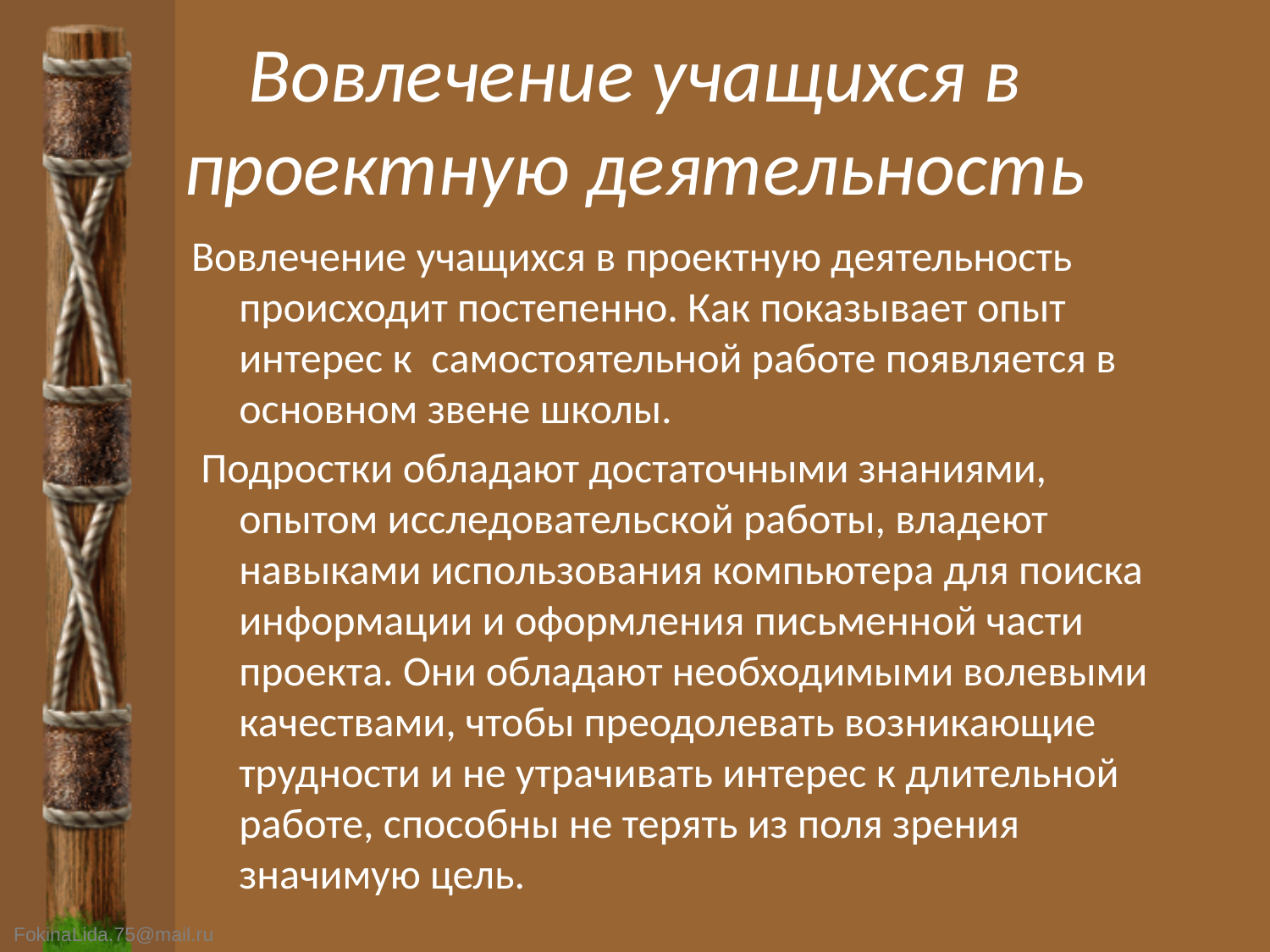

# Вовлечение учащихся в проектную деятельность
Вовлечение учащихся в проектную деятельность происходит постепенно. Как показывает опыт  интерес к  самостоятельной работе появляется в основном звене школы.
 Подростки обладают достаточными знаниями, опытом исследовательской работы, владеют навыками использования компьютера для поиска информации и оформления письменной части проекта. Они обладают необходимыми волевыми качествами, чтобы преодолевать возникающие трудности и не утрачивать интерес к длительной работе, способны не терять из поля зрения значимую цель.